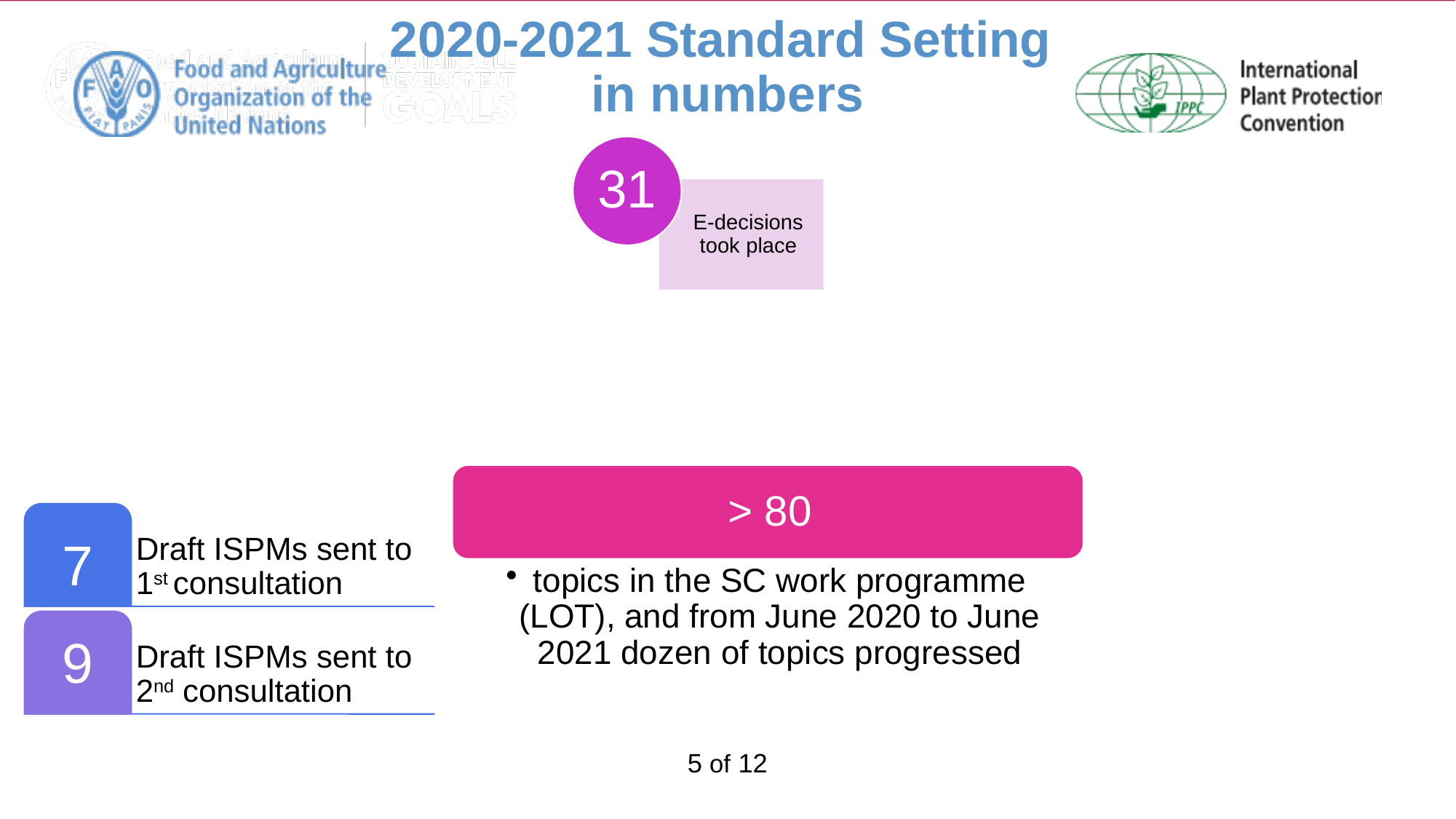

# 2020-2021 Standard Setting in numbers
Subjects to TPG work programme
Revisions of DPs to TPDP work programme
SC added
Draft PTs from TPPT work programme
SC removed
E-decisions took place
31
Draft Specifications
(One for 1st consultation)
Draft ISPMs
(1st consultation)
Draft ISPMs
(2nd consultation)
SC worked through OCS
to review and approve
SC members were assigned as (Assistant) Stewards for draft ISPMs
> 80
topics in the SC work programme (LOT), and from June 2020 to June 2021 dozen of topics progressed
Draft ISPMs sent to 1st consultation
7
Draft ISPMs sent to 2nd consultation
9
5 of 12